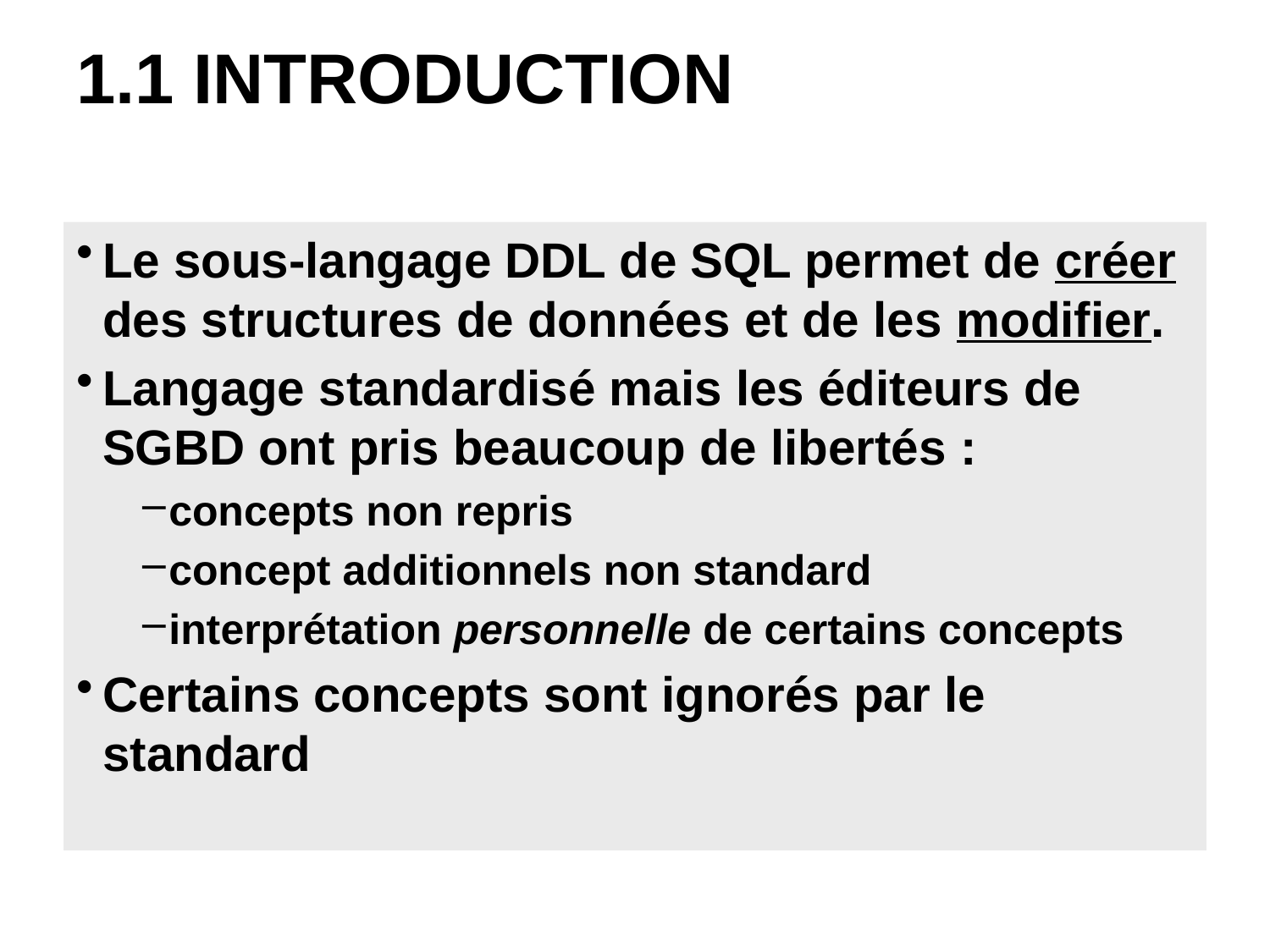

# 1.1 INTRODUCTION
Le sous-langage DDL de SQL permet de créer des structures de données et de les modifier.
Langage standardisé mais les éditeurs de SGBD ont pris beaucoup de libertés :
concepts non repris
concept additionnels non standard
interprétation personnelle de certains concepts
Certains concepts sont ignorés par le standard